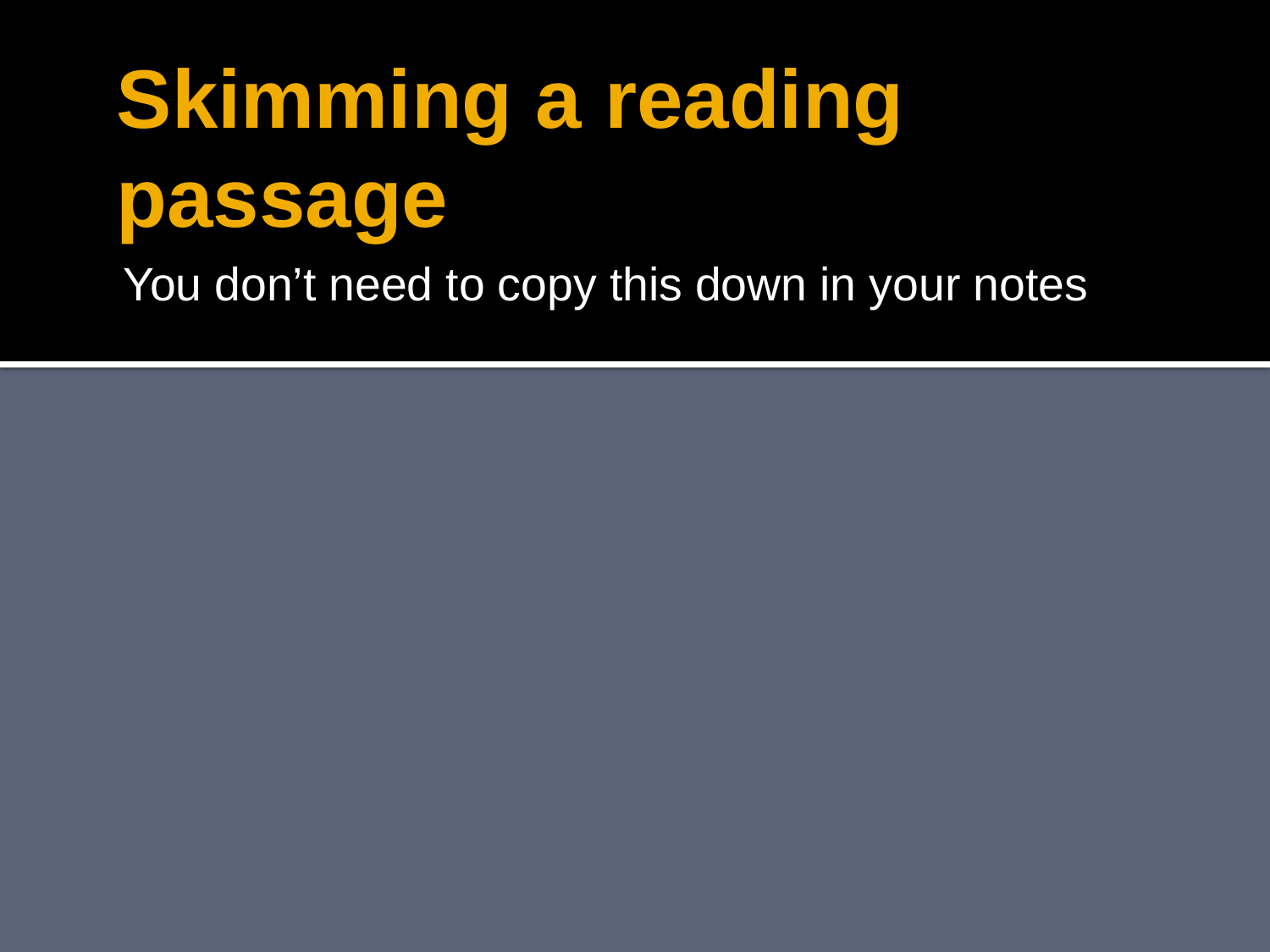

# Skimming a reading passage
You don’t need to copy this down in your notes